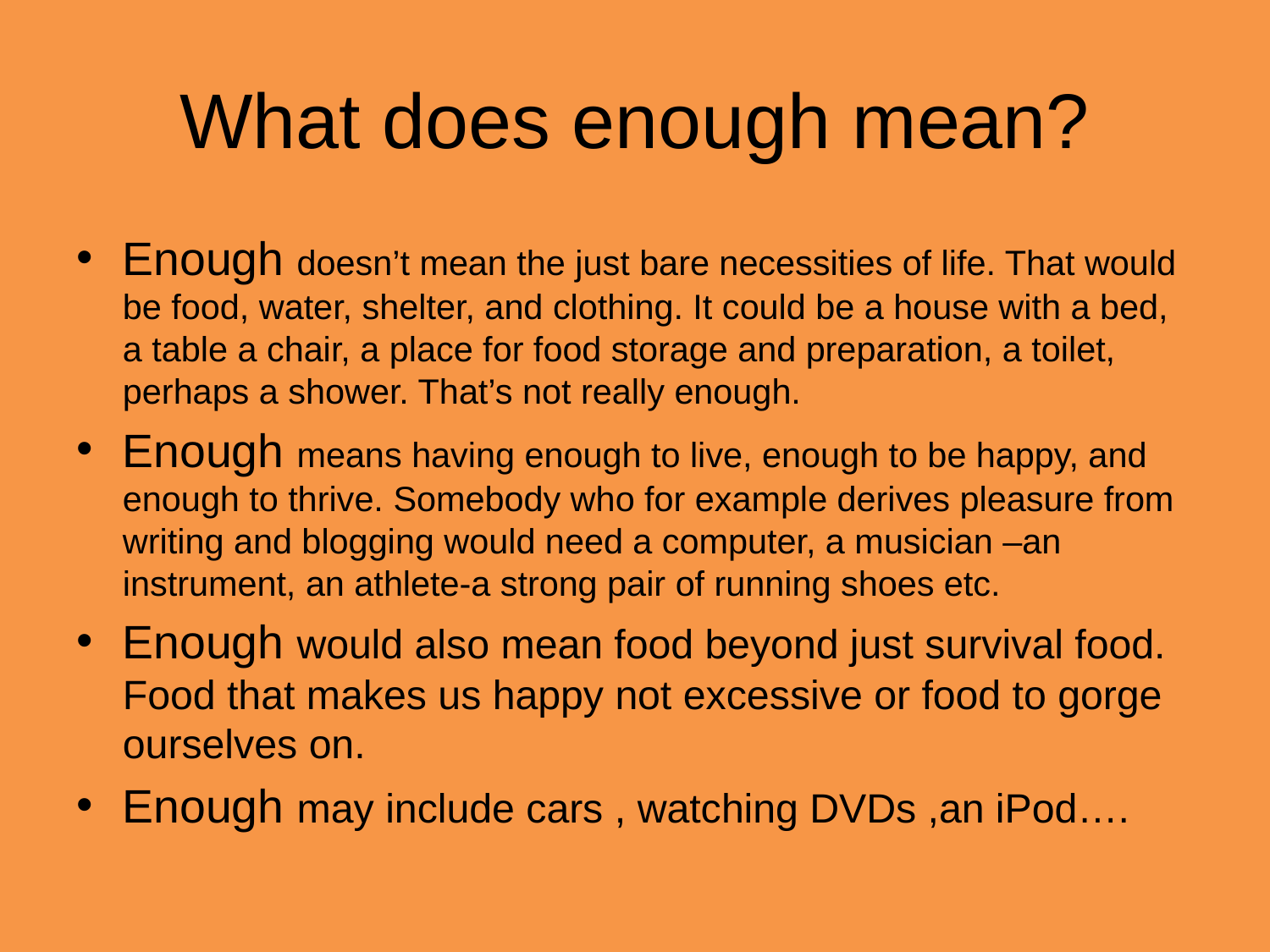

# What does enough mean?
Enough doesn’t mean the just bare necessities of life. That would be food, water, shelter, and clothing. It could be a house with a bed, a table a chair, a place for food storage and preparation, a toilet, perhaps a shower. That’s not really enough.
Enough means having enough to live, enough to be happy, and enough to thrive. Somebody who for example derives pleasure from writing and blogging would need a computer, a musician –an instrument, an athlete-a strong pair of running shoes etc.
Enough would also mean food beyond just survival food. Food that makes us happy not excessive or food to gorge ourselves on.
Enough may include cars , watching DVDs ,an iPod….